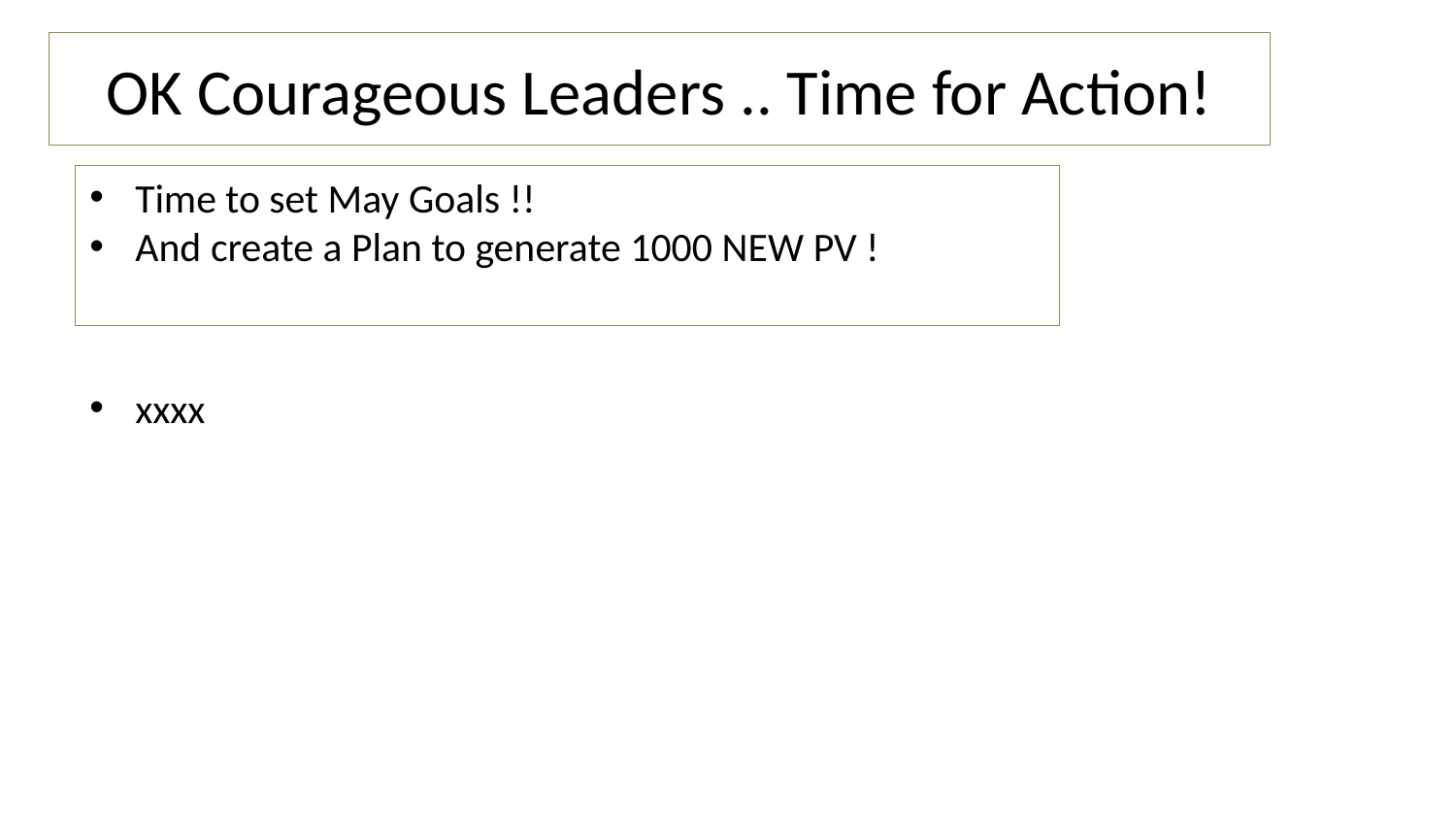

# OK Courageous Leaders .. Time for Action!
Time to set May Goals !!
And create a Plan to generate 1000 NEW PV !

xxxx